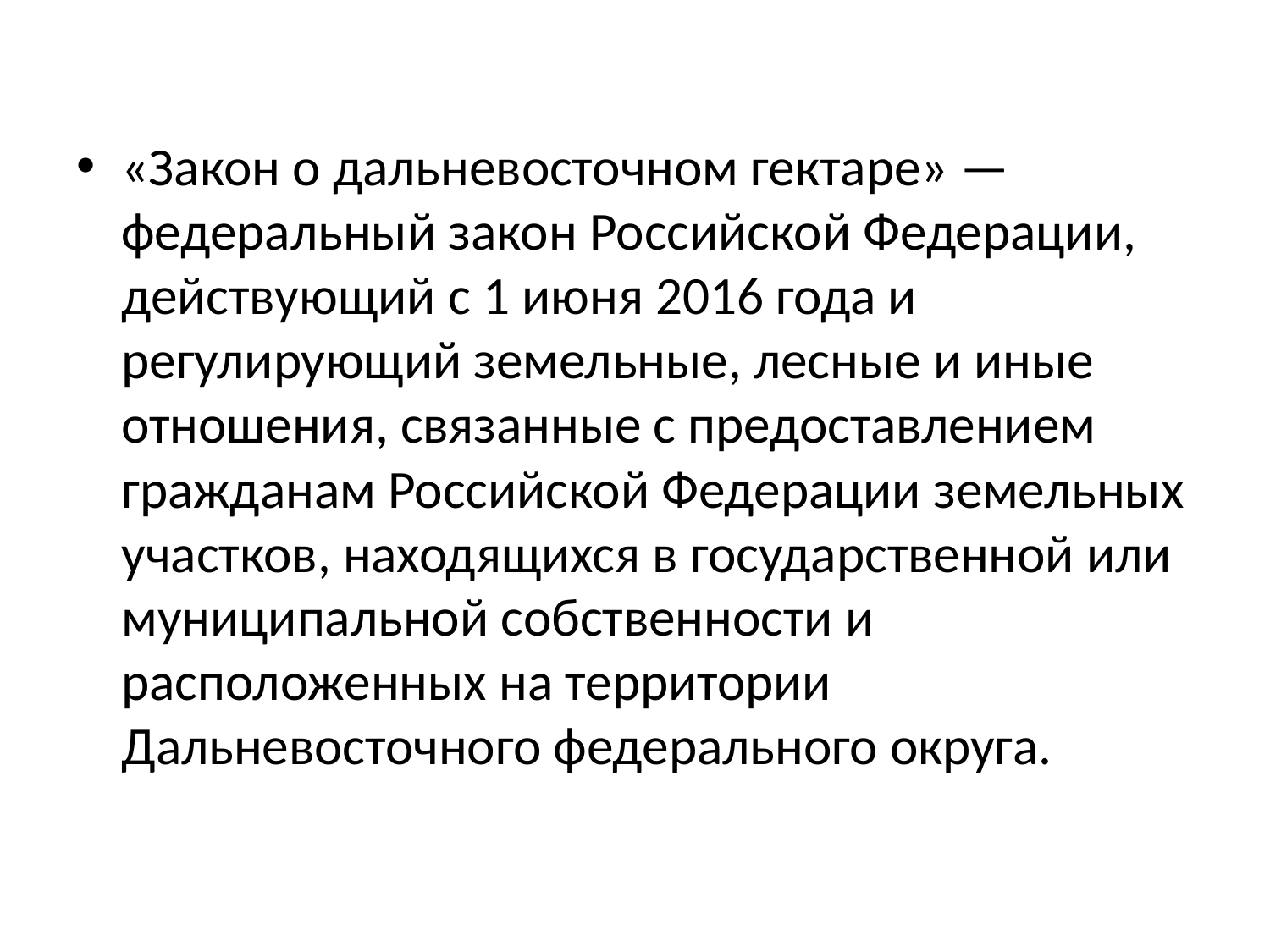

#
«Закон о дальневосточном гектаре» — федеральный закон Российской Федерации, действующий с 1 июня 2016 года и регулирующий земельные, лесные и иные отношения, связанные с предоставлением гражданам Российской Федерации земельных участков, находящихся в государственной или муниципальной собственности и расположенных на территории Дальневосточного федерального округа.